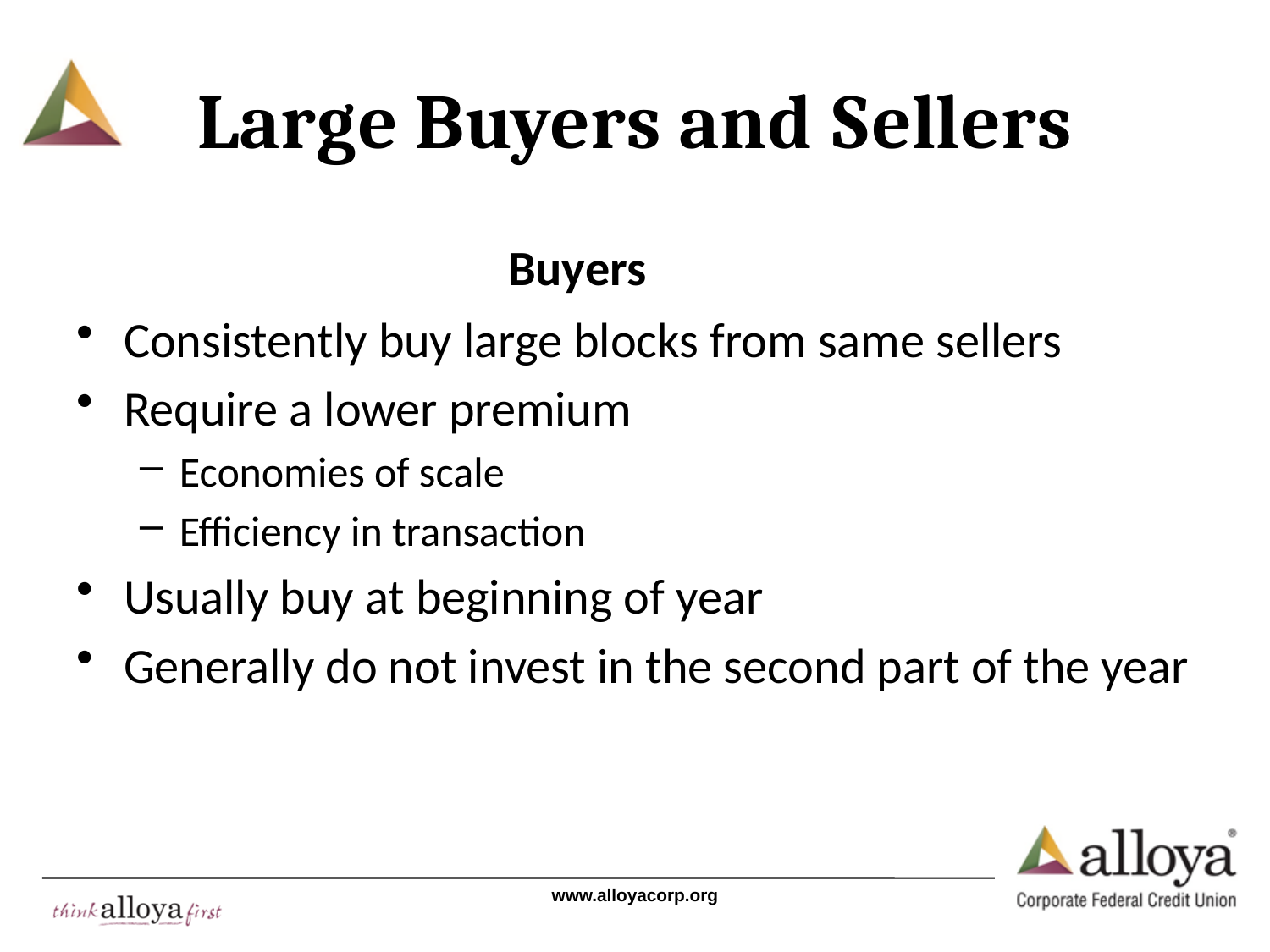

# Large Buyers and Sellers
Buyers
Consistently buy large blocks from same sellers
Require a lower premium
Economies of scale
Efficiency in transaction
Usually buy at beginning of year
Generally do not invest in the second part of the year